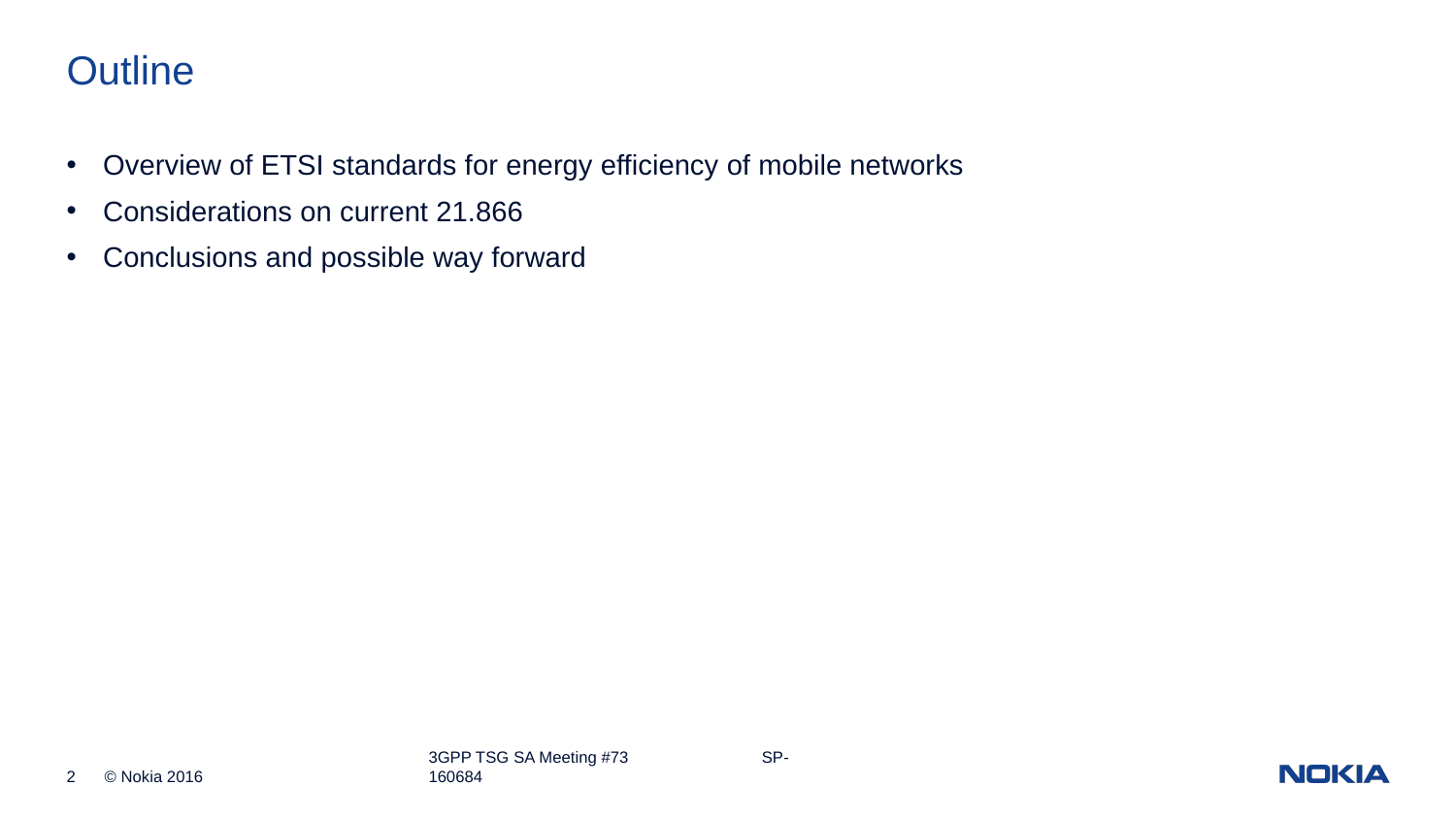

# Outline
Overview of ETSI standards for energy efficiency of mobile networks
Considerations on current 21.866
Conclusions and possible way forward
3GPP TSG SA Meeting #73                             SP-160684